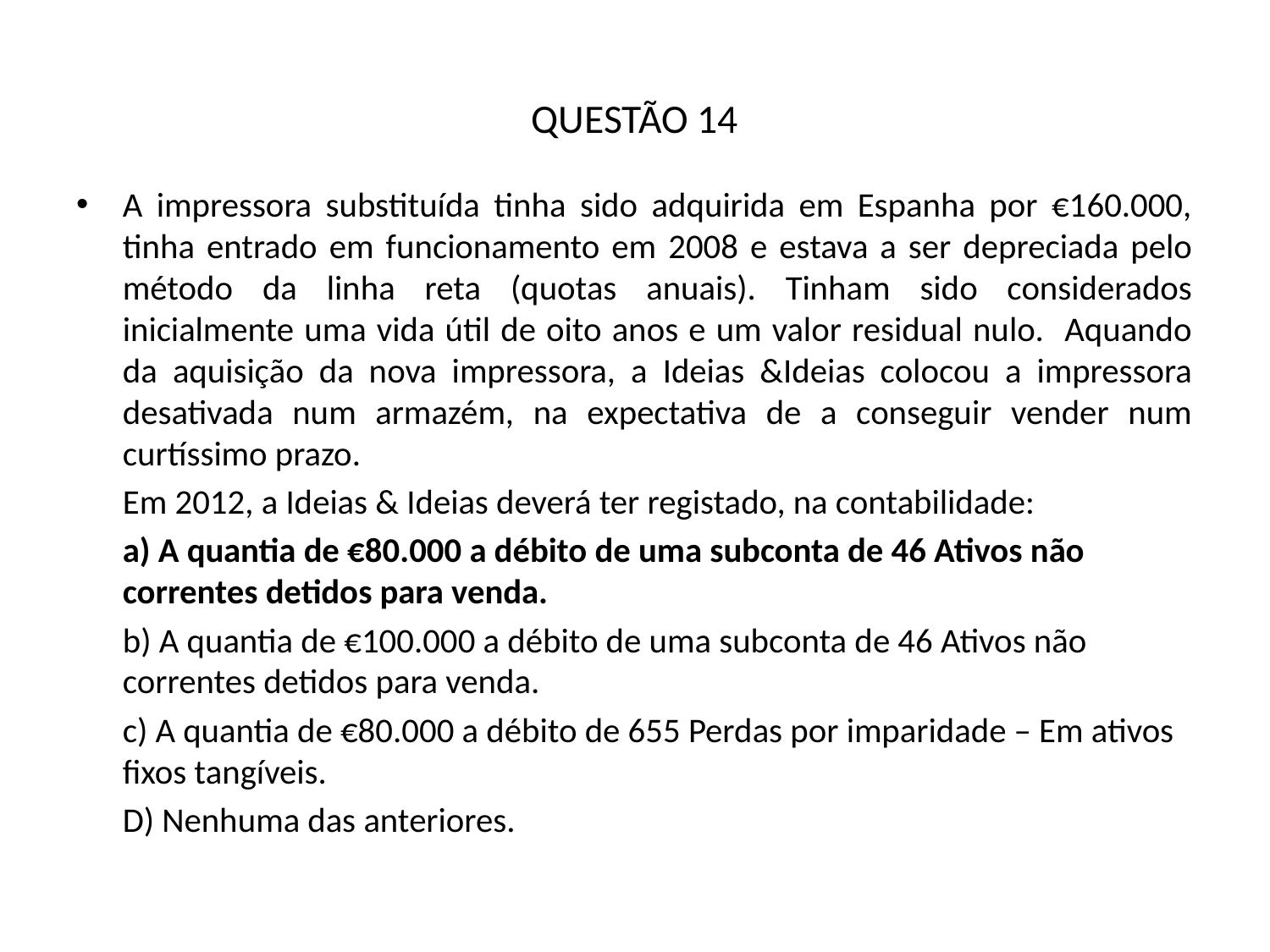

# QUESTÃO 14
A impressora substituída tinha sido adquirida em Espanha por €160.000, tinha entrado em funcionamento em 2008 e estava a ser depreciada pelo método da linha reta (quotas anuais). Tinham sido considerados inicialmente uma vida útil de oito anos e um valor residual nulo.  Aquando da aquisição da nova impressora, a Ideias &Ideias colocou a impressora desativada num armazém, na expectativa de a conseguir vender num curtíssimo prazo.
	Em 2012, a Ideias & Ideias deverá ter registado, na contabilidade:
	a) A quantia de €80.000 a débito de uma subconta de 46 Ativos não correntes detidos para venda.
	b) A quantia de €100.000 a débito de uma subconta de 46 Ativos não correntes detidos para venda.
	c) A quantia de €80.000 a débito de 655 Perdas por imparidade – Em ativos fixos tangíveis.
	D) Nenhuma das anteriores.